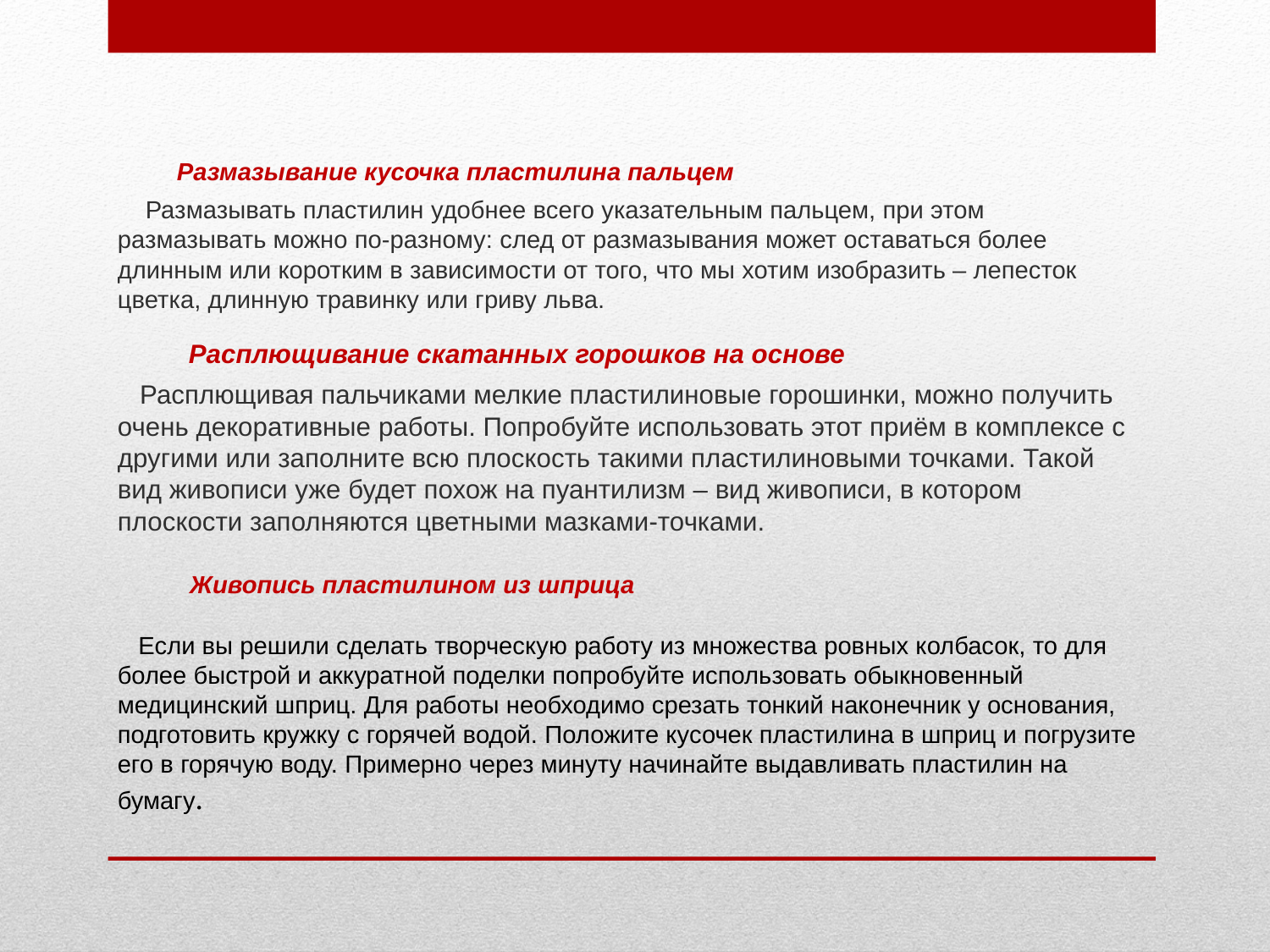

Размазывание кусочка пластилина пальцем
    Размазывать пластилин удобнее всего указательным пальцем, при этом размазывать можно по-разному: след от размазывания может оставаться более длинным или коротким в зависимости от того, что мы хотим изобразить – лепесток цветка, длинную травинку или гриву льва.
      Расплющивание скатанных горошков на основе
   Расплющивая пальчиками мелкие пластилиновые горошинки, можно получить очень декоративные работы. Попробуйте использовать этот приём в комплексе с другими или заполните всю плоскость такими пластилиновыми точками. Такой вид живописи уже будет похож на пуантилизм – вид живописи, в котором плоскости заполняются цветными мазками-точками.

         Живопись пластилином из шприца

   Если вы решили сделать творческую работу из множества ровных колбасок, то для более быстрой и аккуратной поделки попробуйте использовать обыкновенный медицинский шприц. Для работы необходимо срезать тонкий наконечник у основания, подготовить кружку с горячей водой. Положите кусочек пластилина в шприц и погрузите его в горячую воду. Примерно через минуту начинайте выдавливать пластилин на бумагу.
#